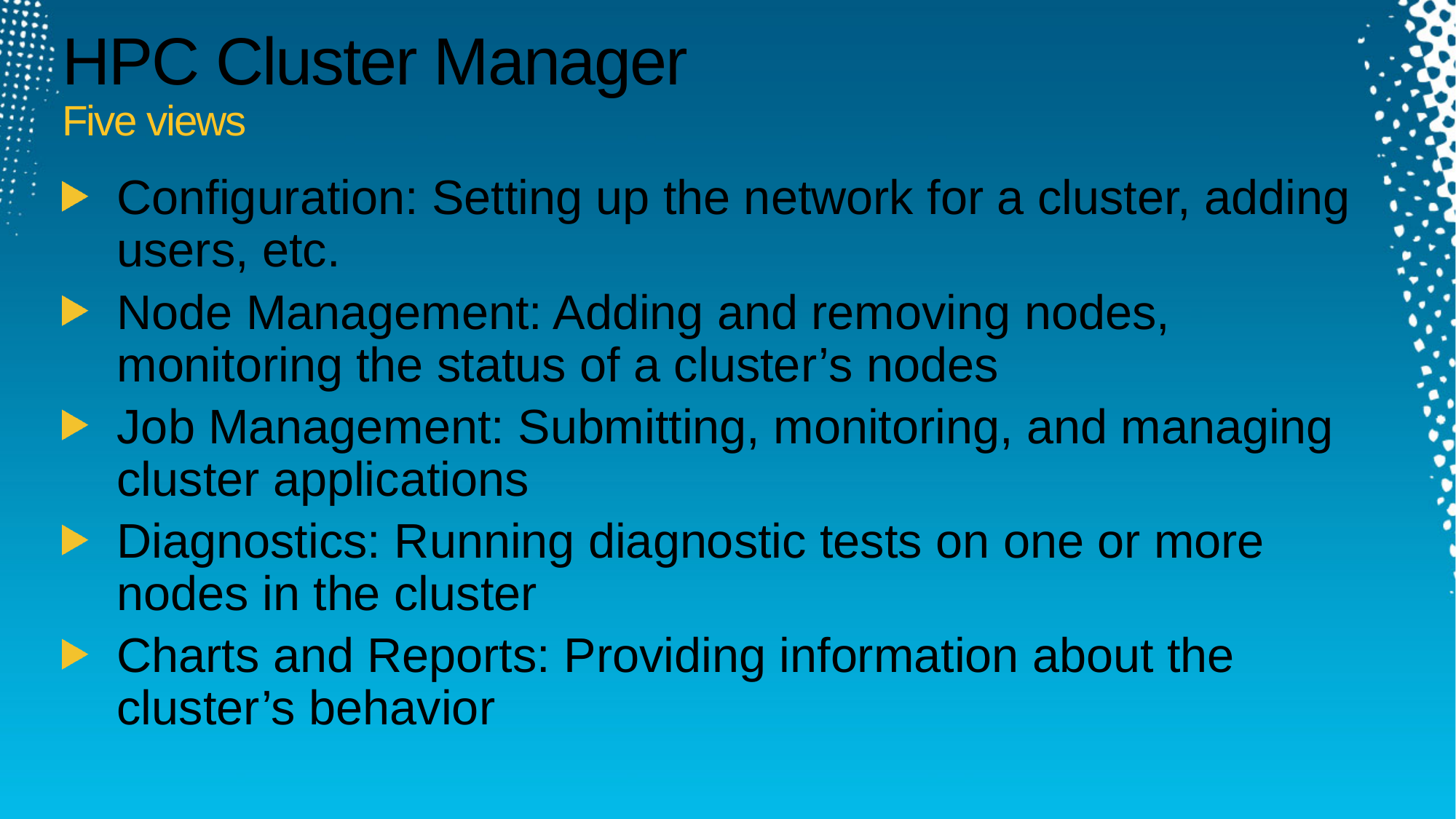

# HPC Cluster Manager Five views
Configuration: Setting up the network for a cluster, adding users, etc.
Node Management: Adding and removing nodes, monitoring the status of a cluster’s nodes
Job Management: Submitting, monitoring, and managing cluster applications
Diagnostics: Running diagnostic tests on one or more nodes in the cluster
Charts and Reports: Providing information about the cluster’s behavior